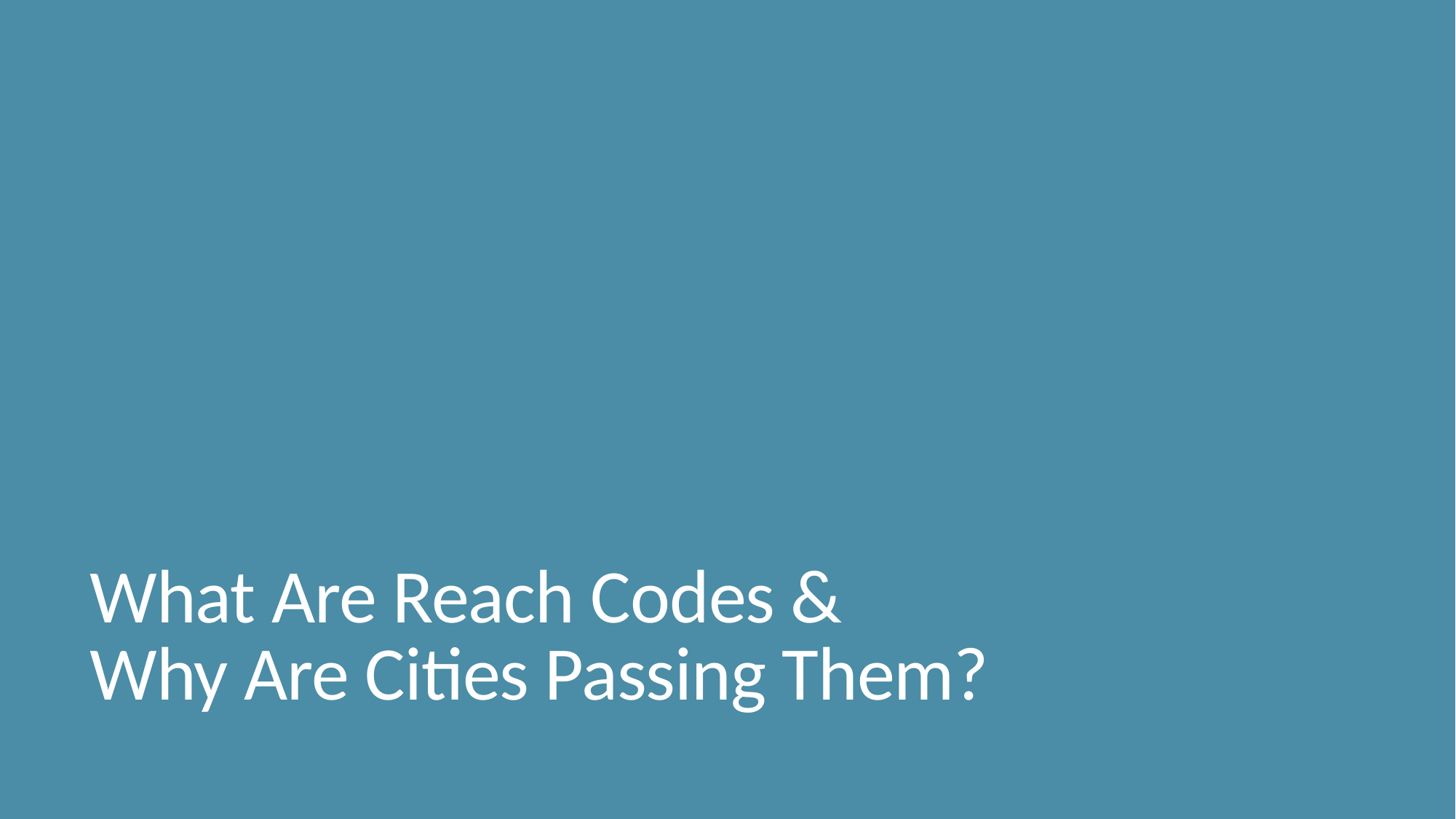

# What Are Reach Codes & Why Are Cities Passing Them?